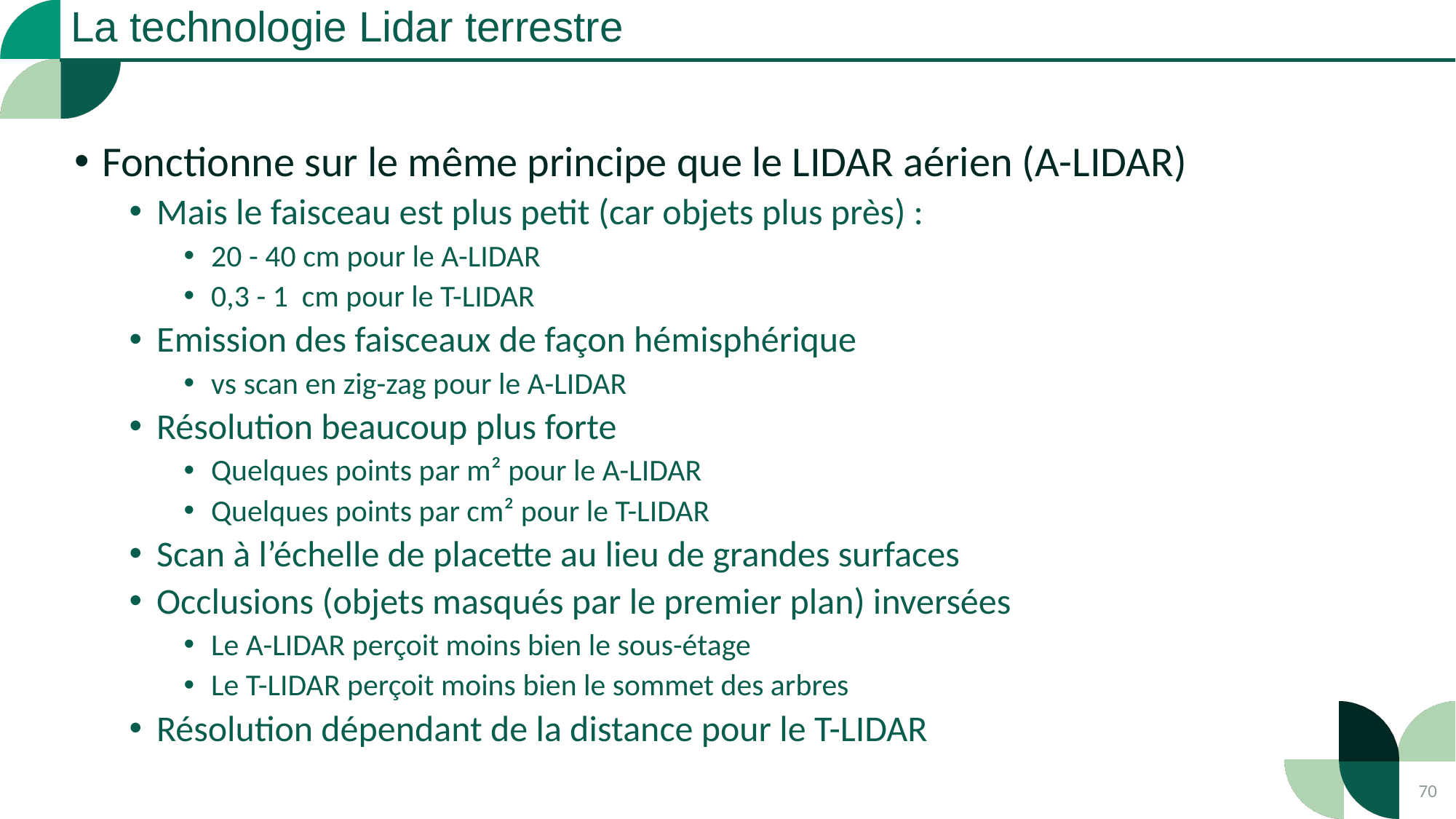

La technologie Lidar terrestre

Fonctionne sur le même principe que le LIDAR aérien (A-LIDAR)
Mais le faisceau est plus petit (car objets plus près) :
20 - 40 cm pour le A-LIDAR
0,3 - 1  cm pour le T-LIDAR
Emission des faisceaux de façon hémisphérique
vs scan en zig-zag pour le A-LIDAR
Résolution beaucoup plus forte
Quelques points par m² pour le A-LIDAR
Quelques points par cm² pour le T-LIDAR
Scan à l’échelle de placette au lieu de grandes surfaces
Occlusions (objets masqués par le premier plan) inversées
Le A-LIDAR perçoit moins bien le sous-étage
Le T-LIDAR perçoit moins bien le sommet des arbres
Résolution dépendant de la distance pour le T-LIDAR
70